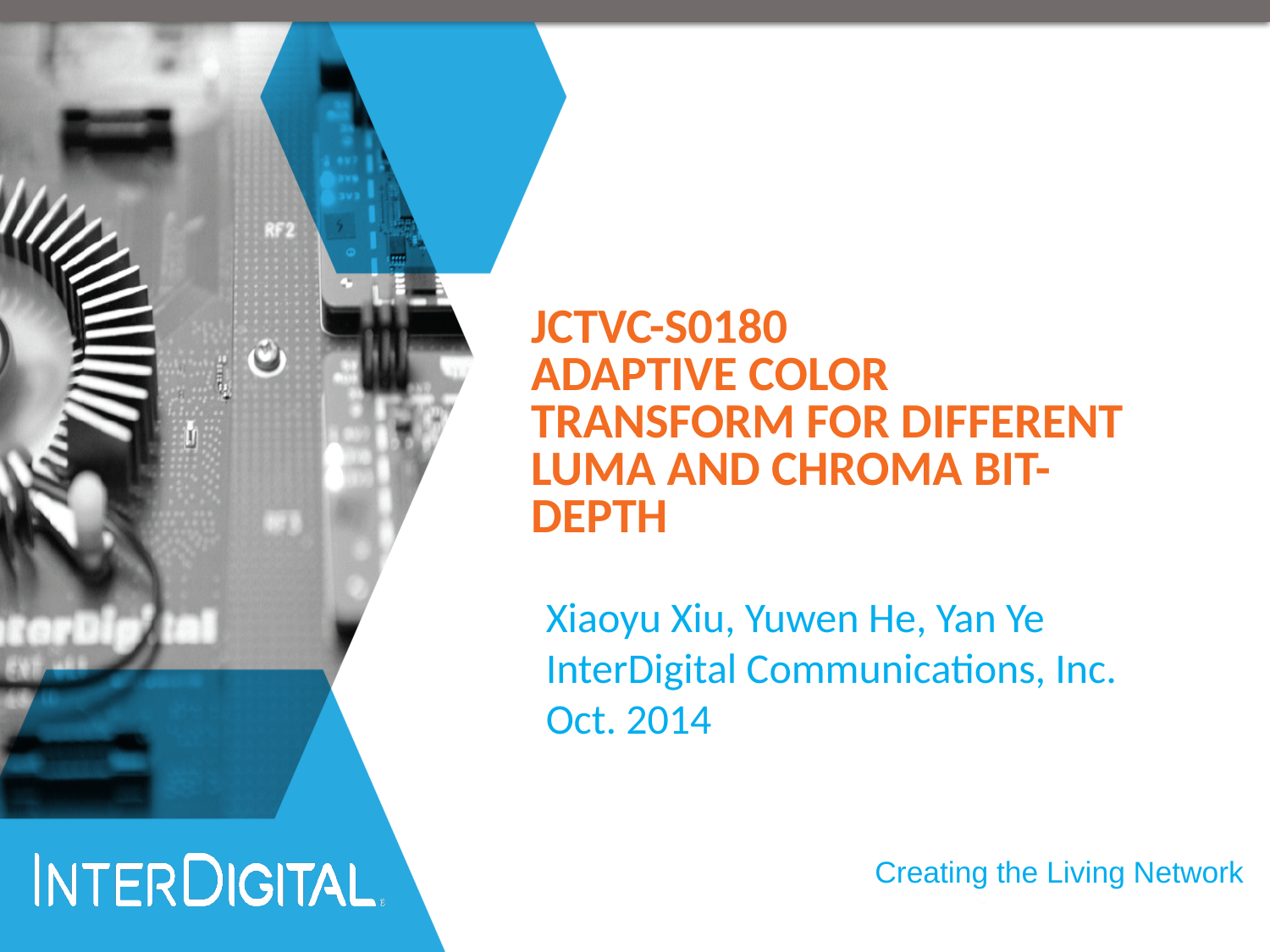

# JCTVC-S0180 Adaptive color transform for different luma and chroma bit-depth
Xiaoyu Xiu, Yuwen He, Yan Ye
InterDigital Communications, Inc.
Oct. 2014